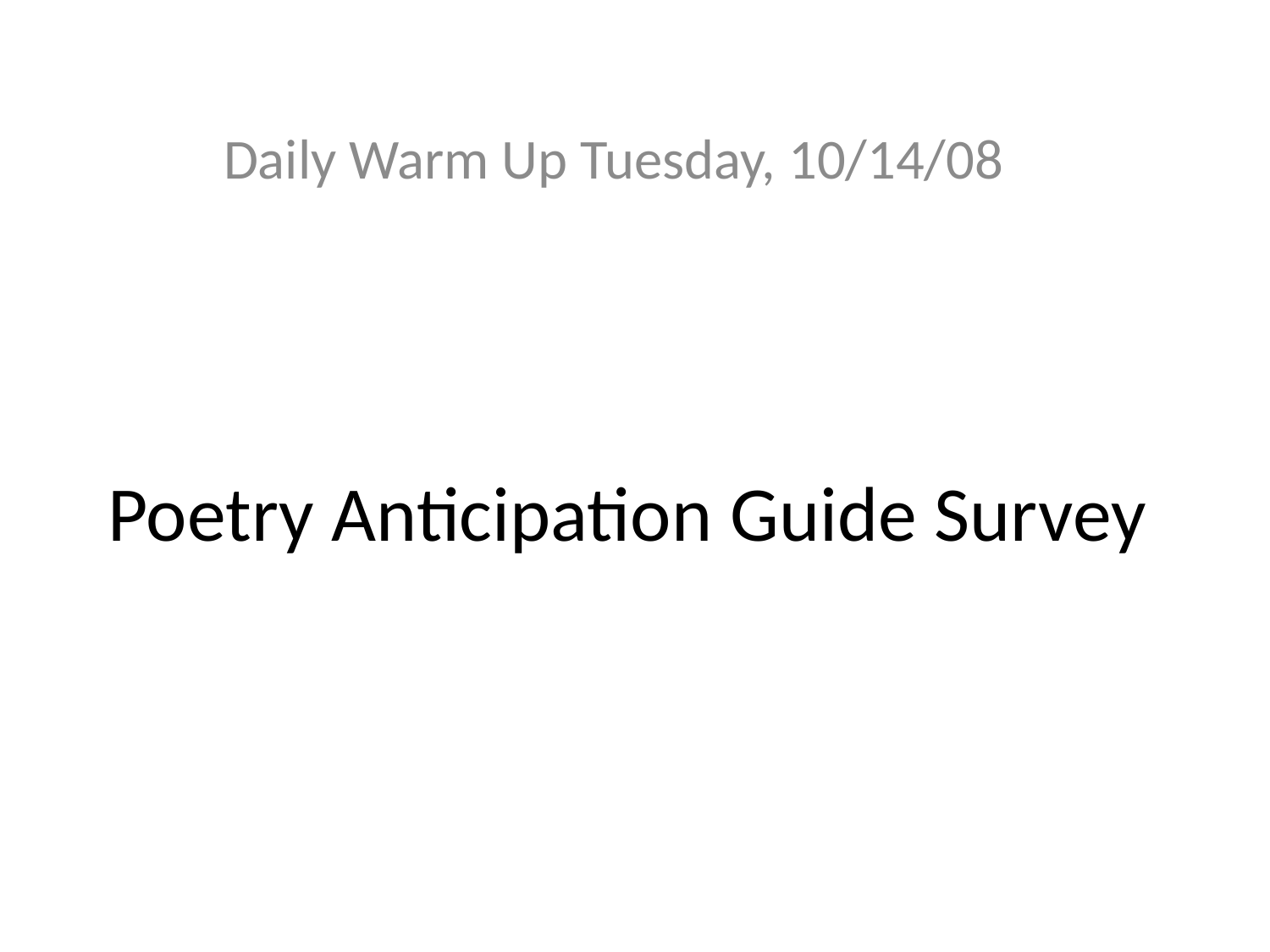

Daily Warm Up Tuesday, 10/14/08
# Poetry Anticipation Guide Survey